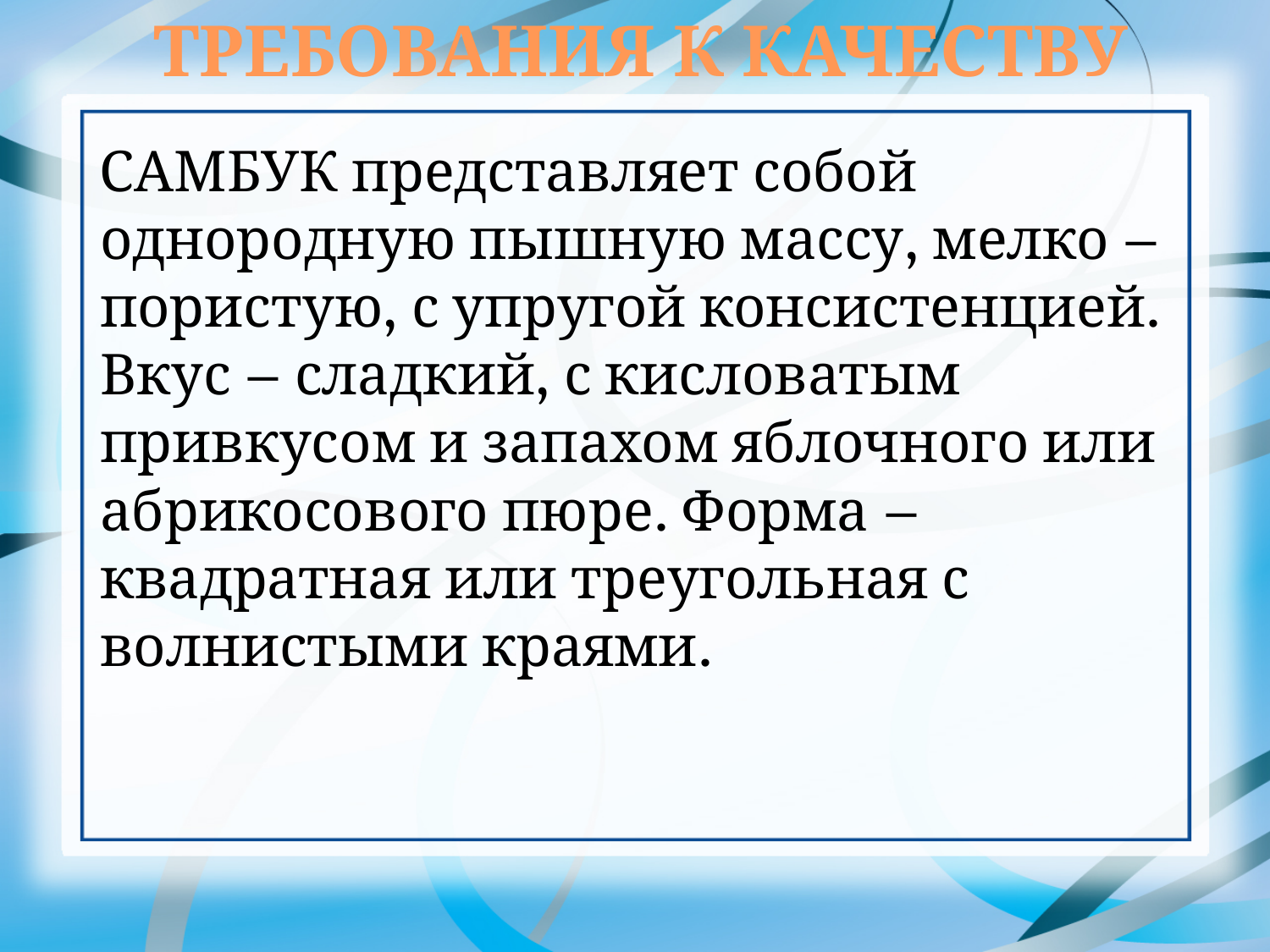

ТРЕБОВАНИЯ К КАЧЕСТВУ
    САМБУК представляет собой однородную пышную массу, мелко – пористую, с упругой консистенцией. Вкус – сладкий, с кисловатым привкусом и запахом яблочного или абрикосового пюре. Форма – квадратная или треугольная с волнистыми краями.